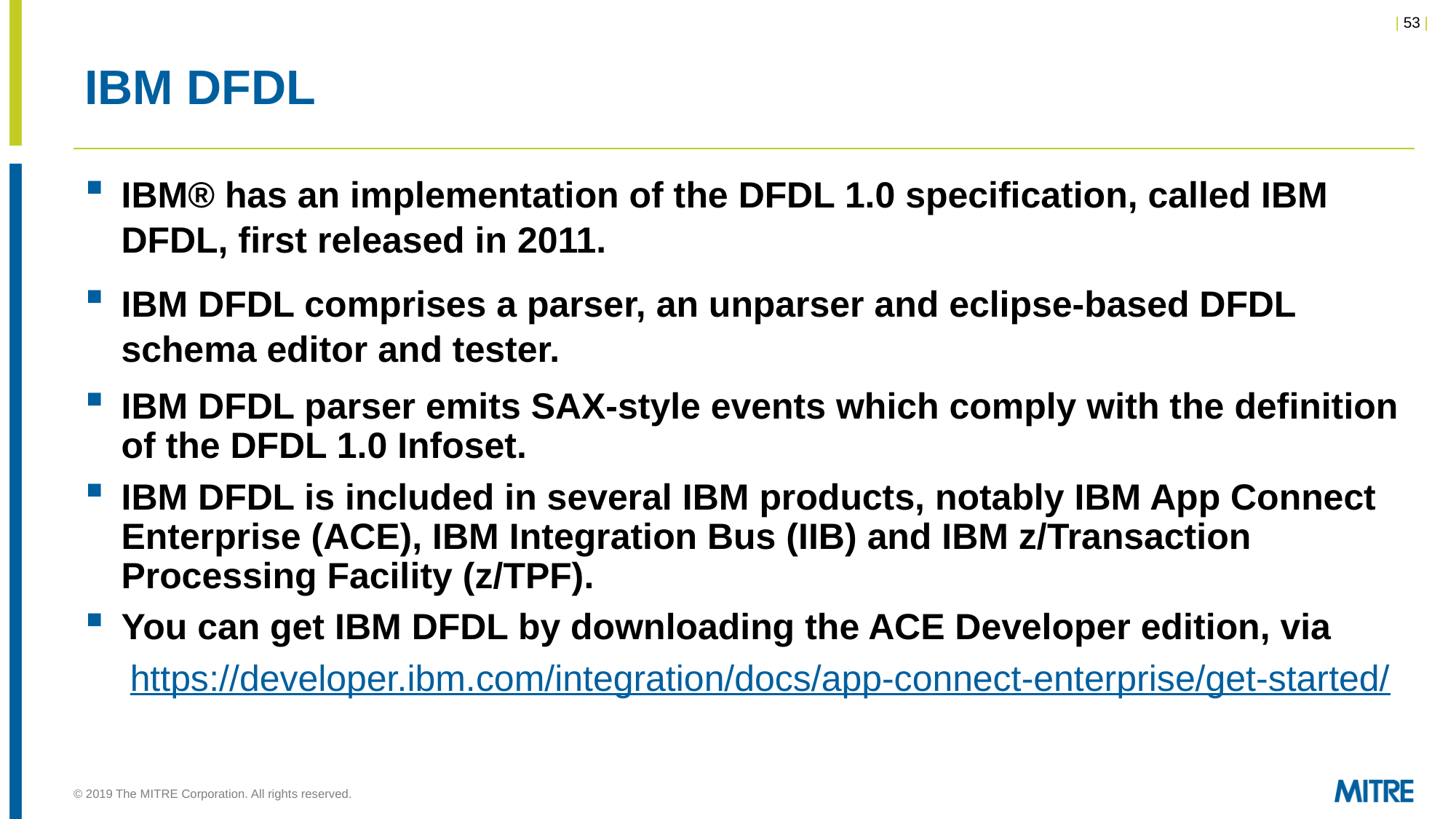

# IBM DFDL
IBM® has an implementation of the DFDL 1.0 specification, called IBM DFDL, first released in 2011.
IBM DFDL comprises a parser, an unparser and eclipse-based DFDL schema editor and tester.
IBM DFDL parser emits SAX-style events which comply with the definition of the DFDL 1.0 Infoset.
IBM DFDL is included in several IBM products, notably IBM App Connect Enterprise (ACE), IBM Integration Bus (IIB) and IBM z/Transaction Processing Facility (z/TPF).
You can get IBM DFDL by downloading the ACE Developer edition, via
https://developer.ibm.com/integration/docs/app-connect-enterprise/get-started/
© 2019 The MITRE Corporation. All rights reserved.